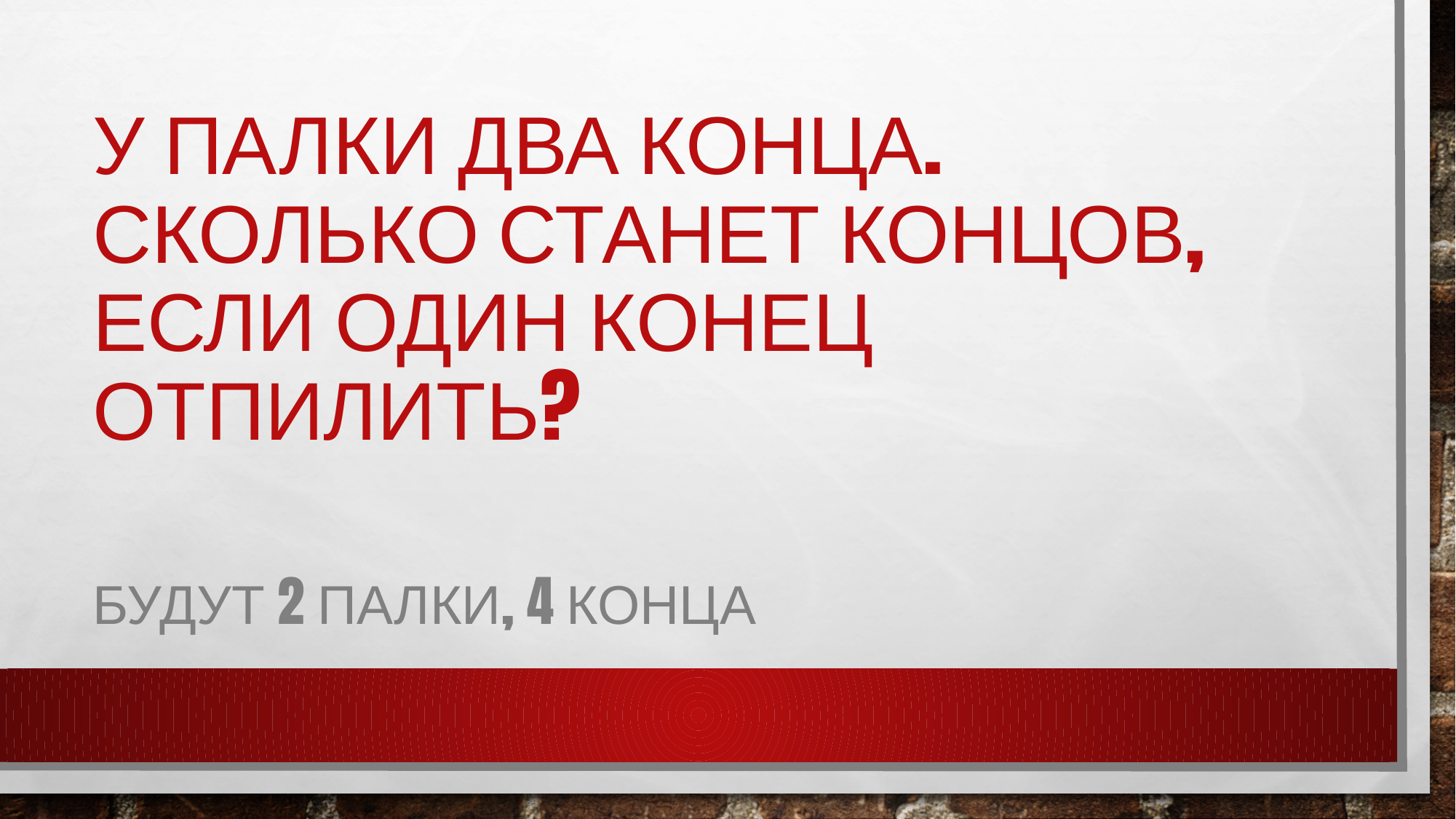

# У палки два конца. Сколько станет концов, если один конец отпилить?
будут 2 палки, 4 конца